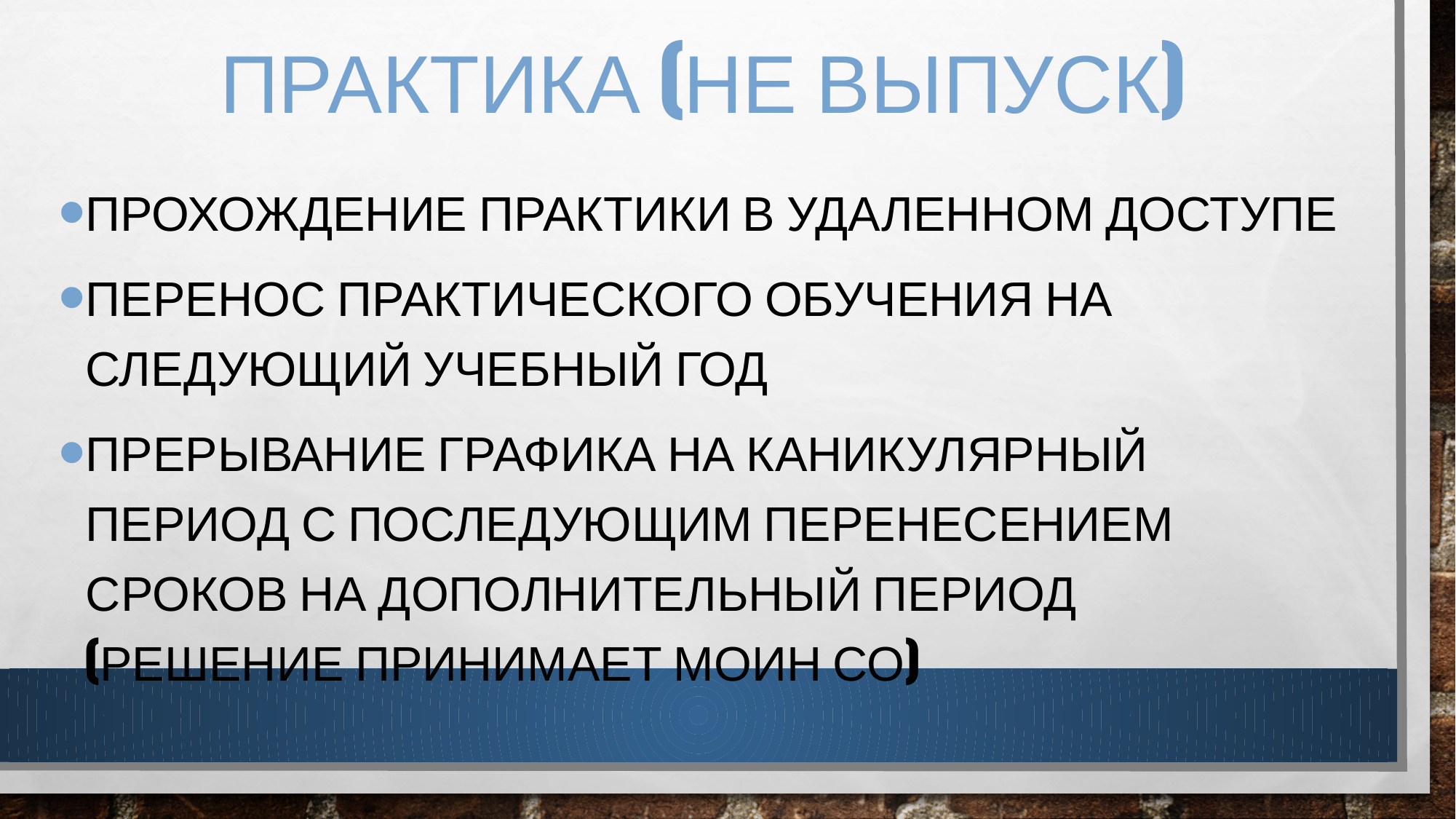

# Практика (не выпуск)
Прохождение практики в удаленном доступе
Перенос практического обучения на следующий учебный год
Прерывание графика на каникулярный период с последующим перенесением сроков на дополнительный период  (решение принимает Моин со)